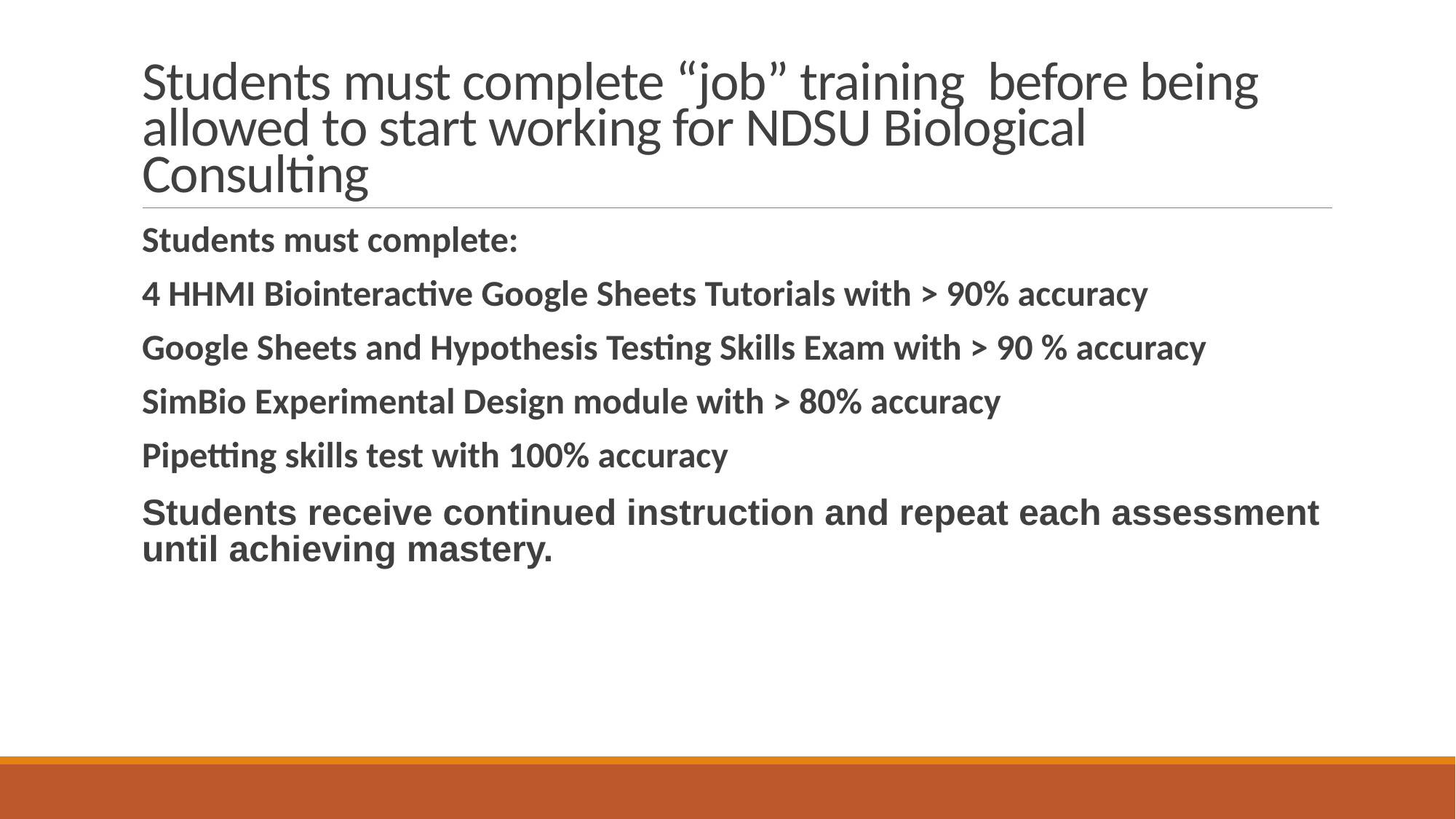

# Students must complete “job” training  before being allowed to start working for NDSU Biological Consulting
Students must complete:
4 HHMI Biointeractive Google Sheets Tutorials with > 90% accuracy
Google Sheets and Hypothesis Testing Skills Exam with > 90 % accuracy
SimBio Experimental Design module with > 80% accuracy
Pipetting skills test with 100% accuracy
Students receive continued instruction and repeat each assessment until achieving mastery.